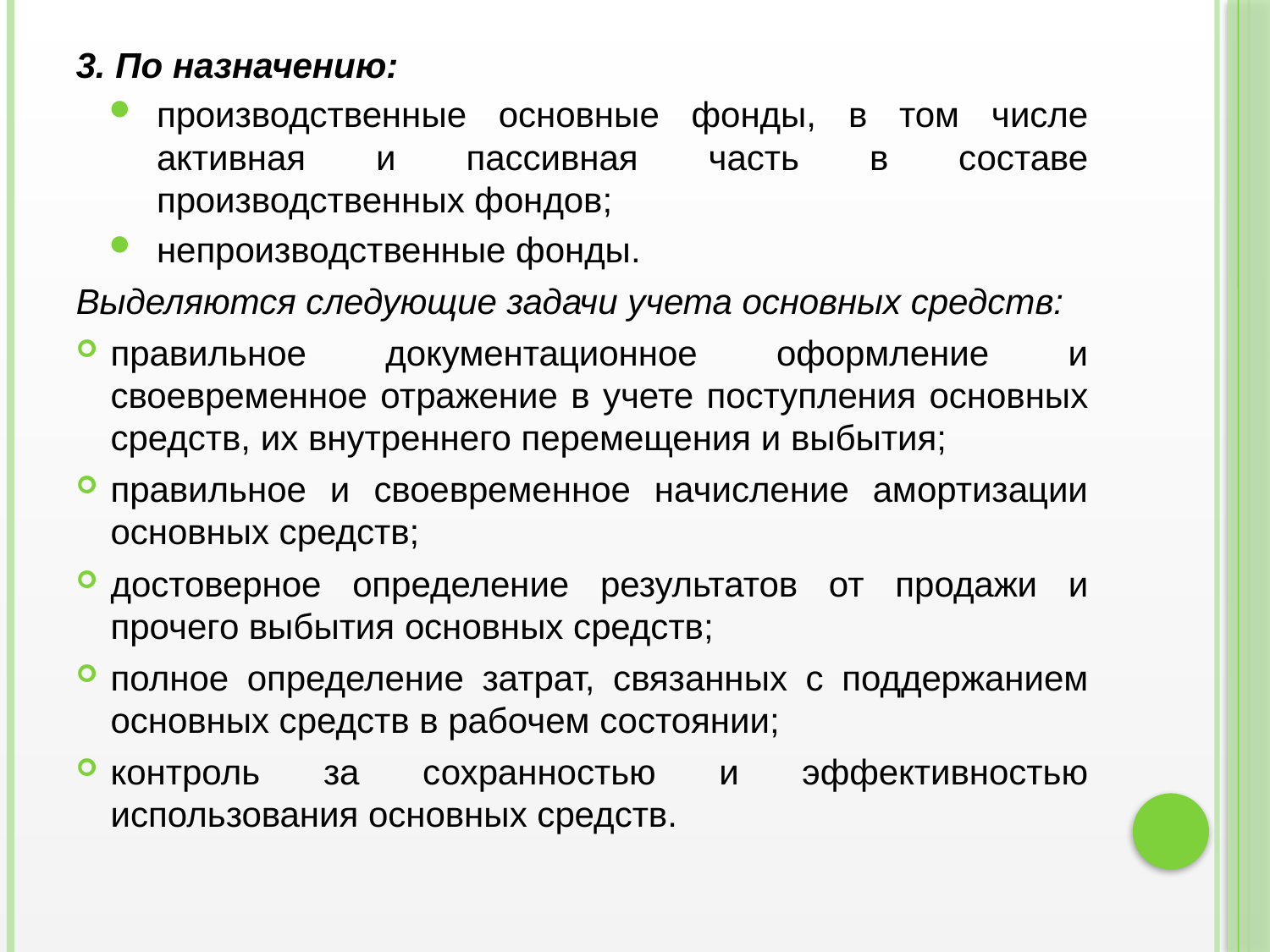

3. По назначению:
производственные основные фонды, в том числе активная и пассивная часть в составе производственных фондов;
непроизводственные фонды.
Выделяются следующие задачи учета основных средств:
правильное документационное оформление и своевременное отражение в учете поступления основных средств, их внутреннего перемещения и выбытия;
правильное и своевременное начисление амортизации основных средств;
достоверное определение результатов от продажи и прочего выбытия основных средств;
полное определение затрат, связанных с поддержанием основных средств в рабочем состоянии;
контроль за сохранностью и эффективностью использования основных средств.